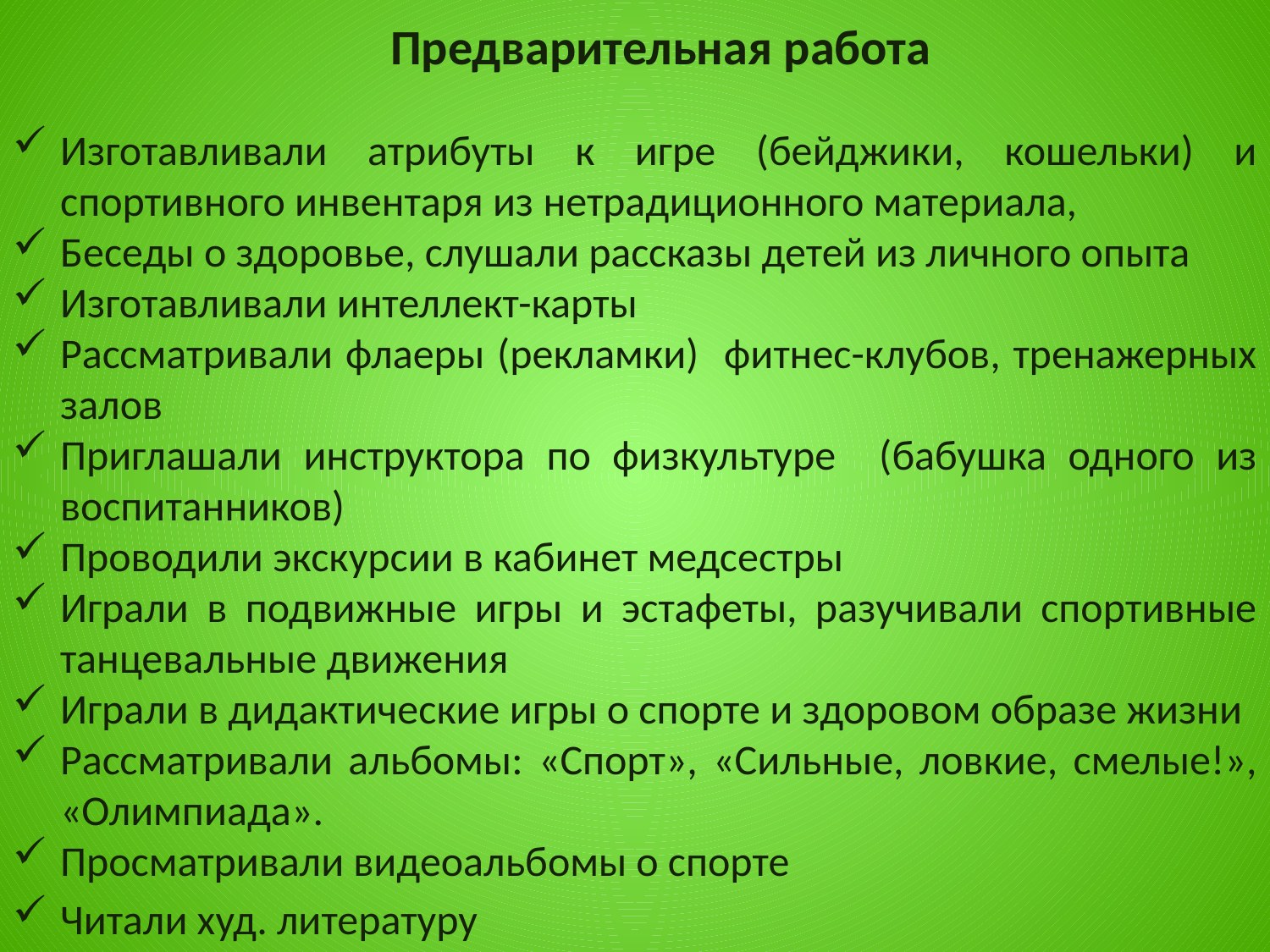

Предварительная работа

Изготавливали атрибуты к игре (бейджики, кошельки) и спортивного инвентаря из нетрадиционного материала,
Беседы о здоровье, слушали рассказы детей из личного опыта
Изготавливали интеллект-карты
Рассматривали флаеры (рекламки)  фитнес-клубов, тренажерных залов
Приглашали инструктора по физкультуре  (бабушка одного из воспитанников)
Проводили экскурсии в кабинет медсестры
Играли в подвижные игры и эстафеты, разучивали спортивные танцевальные движения
Играли в дидактические игры о спорте и здоровом образе жизни
Рассматривали альбомы: «Спорт», «Сильные, ловкие, смелые!», «Олимпиада».
Просматривали видеоальбомы о спорте
Читали худ. литературу